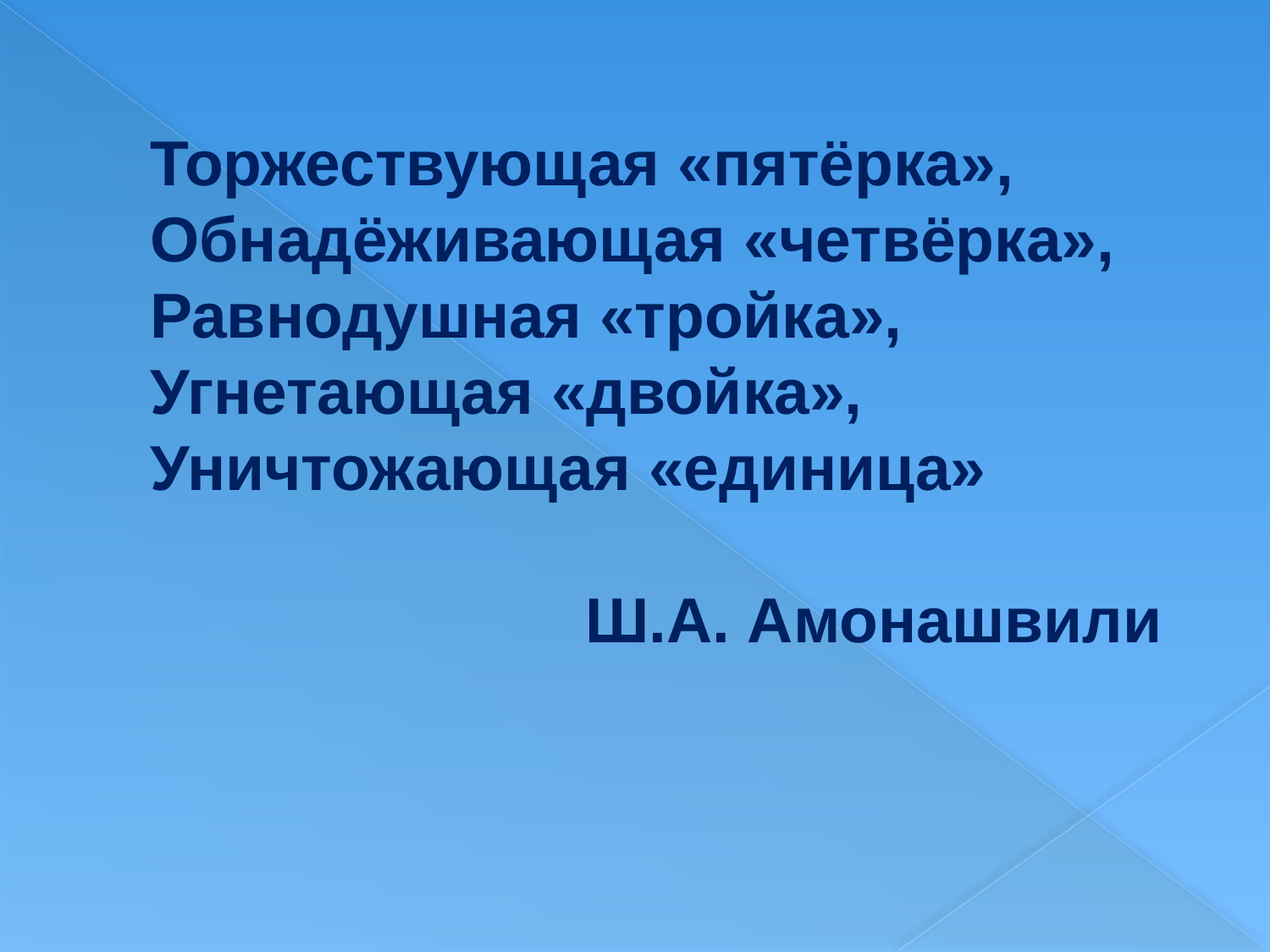

Торжествующая «пятёрка»,  Обнадёживающая «четвёрка», Равнодушная «тройка», Угнетающая «двойка», Уничтожающая «единица»

Ш.А. Амонашвили